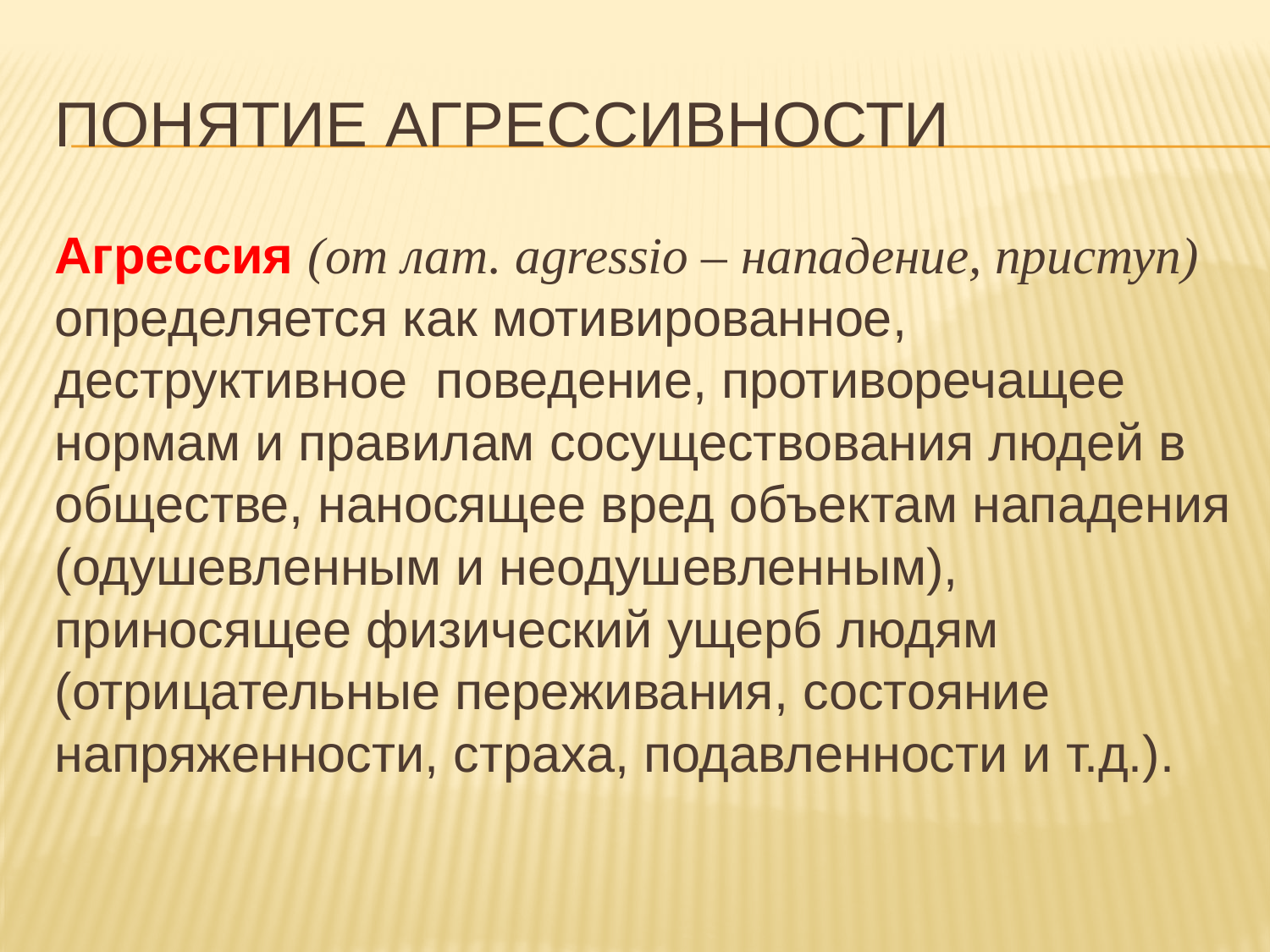

# Понятие агрессивности
Агрессия (от лат. agressio – нападение, приступ) определяется как мотивированное, деструктивное  поведение, противоречащее нормам и правилам сосуществования людей в обществе, наносящее вред объектам нападения (одушевленным и неодушевленным), приносящее физический ущерб людям (отрицательные переживания, состояние напряженности, страха, подавленности и т.д.).